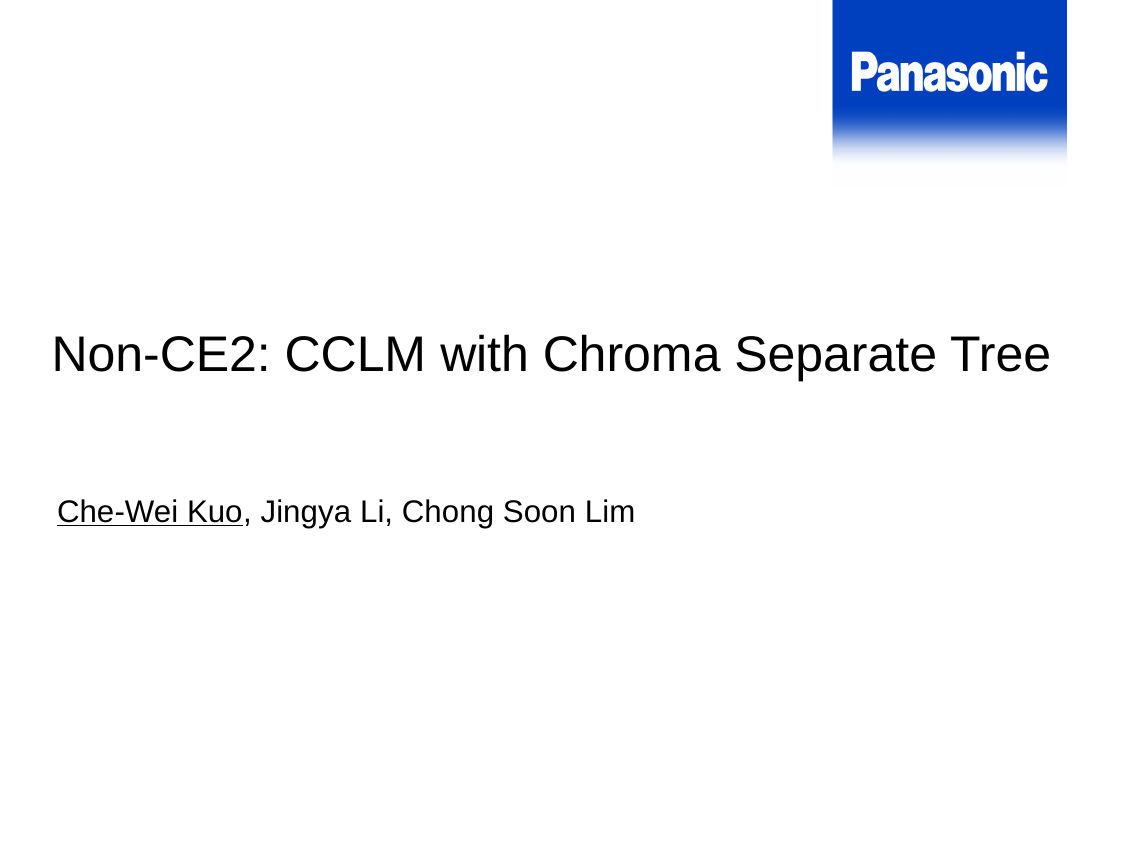

Non-CE2: CCLM with Chroma Separate Tree
Che-Wei Kuo, Jingya Li, Chong Soon Lim